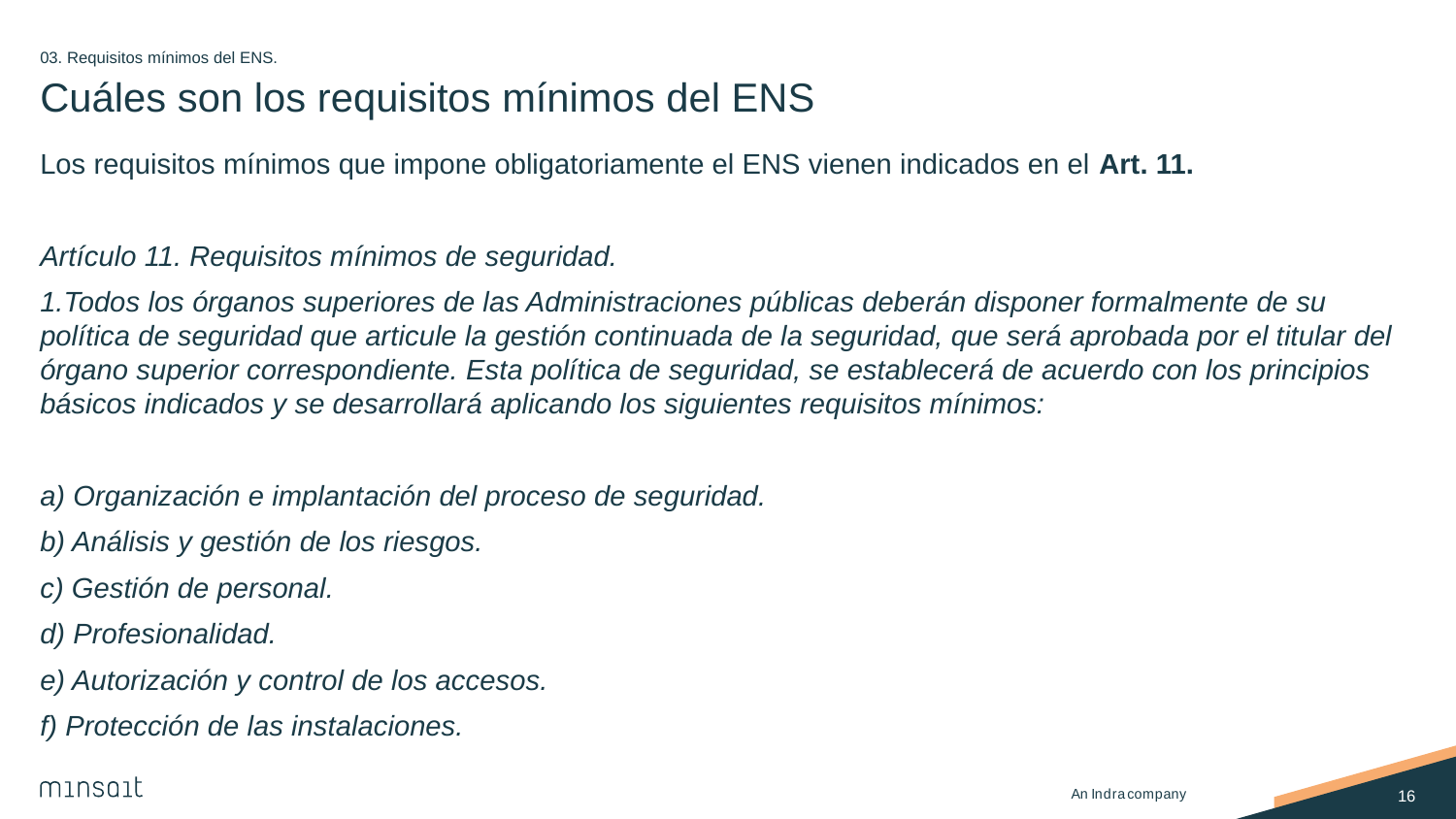

03. Requisitos mínimos del ENS.
# Cuáles son los requisitos mínimos del ENS
Los requisitos mínimos que impone obligatoriamente el ENS vienen indicados en el Art. 11.

Artículo 11. Requisitos mínimos de seguridad.
1.Todos los órganos superiores de las Administraciones públicas deberán disponer formalmente de su política de seguridad que articule la gestión continuada de la seguridad, que será aprobada por el titular del órgano superior correspondiente. Esta política de seguridad, se establecerá de acuerdo con los principios básicos indicados y se desarrollará aplicando los siguientes requisitos mínimos:

a) Organización e implantación del proceso de seguridad.
b) Análisis y gestión de los riesgos.
c) Gestión de personal.
d) Profesionalidad.
e) Autorización y control de los accesos.
f) Protección de las instalaciones.